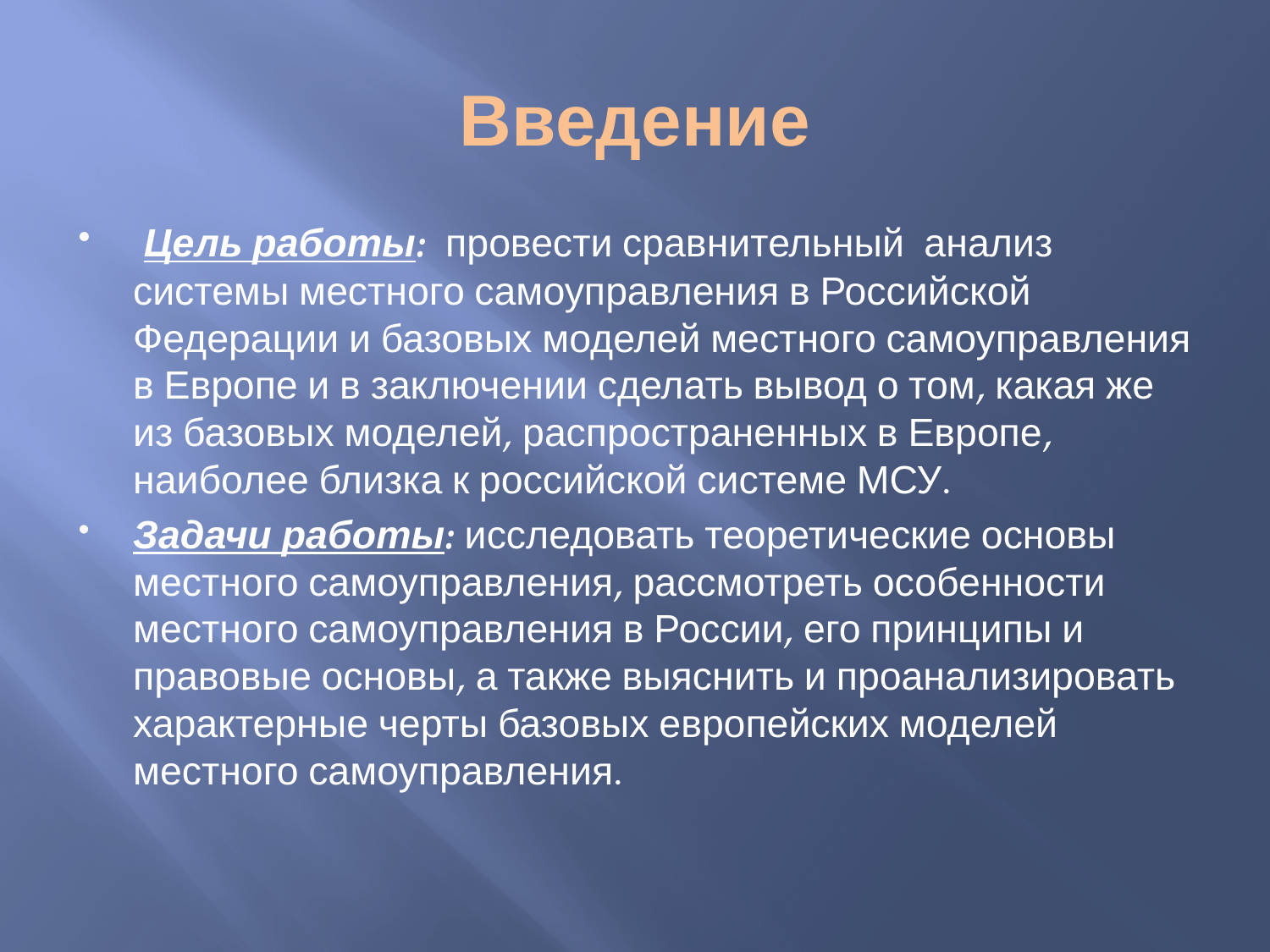

# Введение
 Цель работы:  провести сравнительный  анализ  системы местного самоуправления в Российской Федерации и базовых моделей местного самоуправления в Европе и в заключении сделать вывод о том, какая же из базовых моделей, распространенных в Европе, наиболее близка к российской системе МСУ.
Задачи работы: исследовать теоретические основы местного самоуправления, рассмотреть особенности местного самоуправления в России, его принципы и правовые основы, а также выяснить и проанализировать характерные черты базовых европейских моделей местного самоуправления.